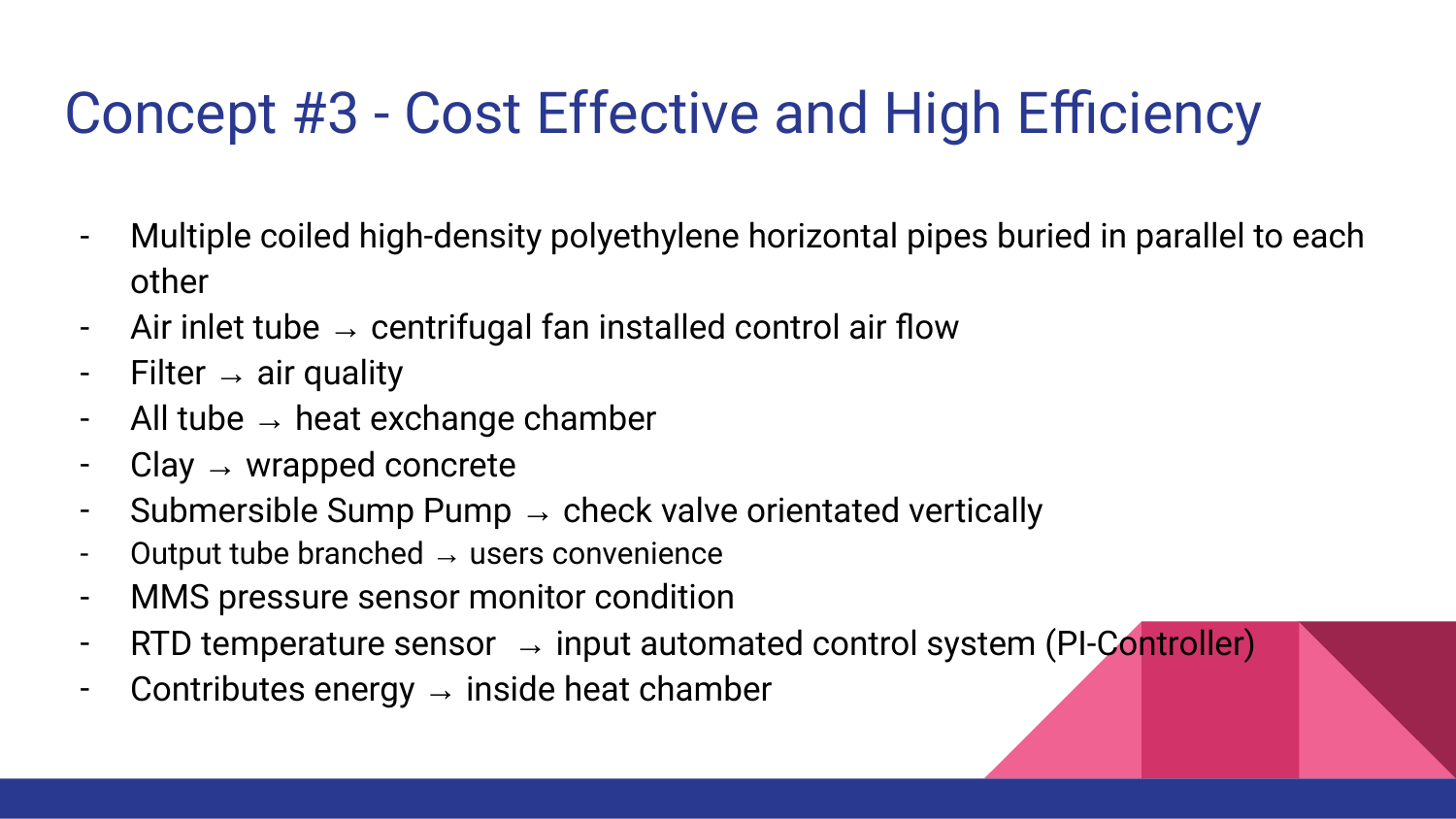

# Concept #3 - Cost Effective and High Efficiency
Multiple coiled high-density polyethylene horizontal pipes buried in parallel to each other
Air inlet tube → centrifugal fan installed control air flow
Filter → air quality
All tube → heat exchange chamber
Clay → wrapped concrete
Submersible Sump Pump → check valve orientated vertically
Output tube branched → users convenience
MMS pressure sensor monitor condition
RTD temperature sensor  → input automated control system (PI-Controller)
Contributes energy → inside heat chamber